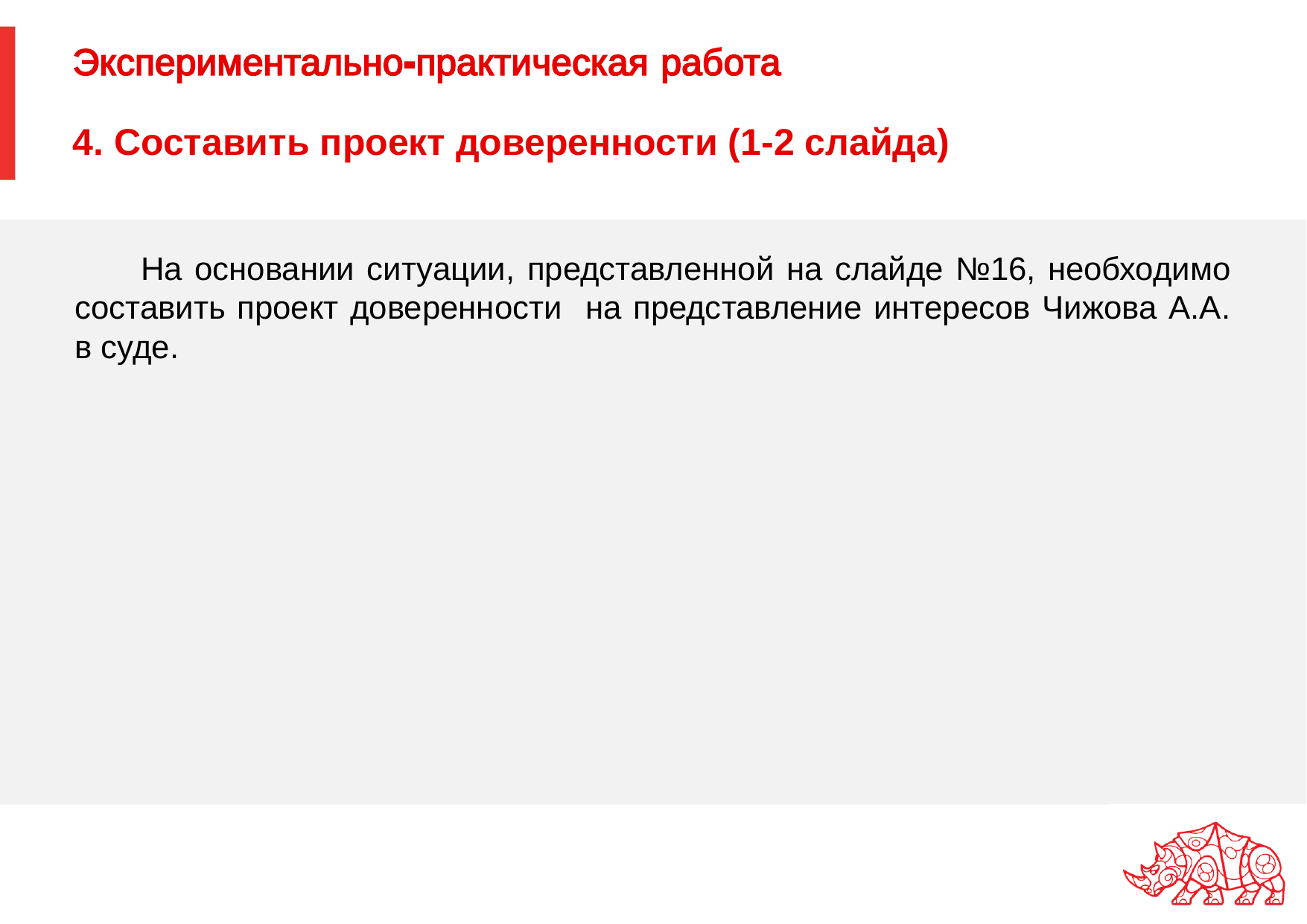

# Экспериментально-практическая работа 4. Составить проект доверенности (1-2 слайда)
На основании ситуации, представленной на слайде №16, необходимо составить проект доверенности  на представление интересов Чижова А.А. в суде.